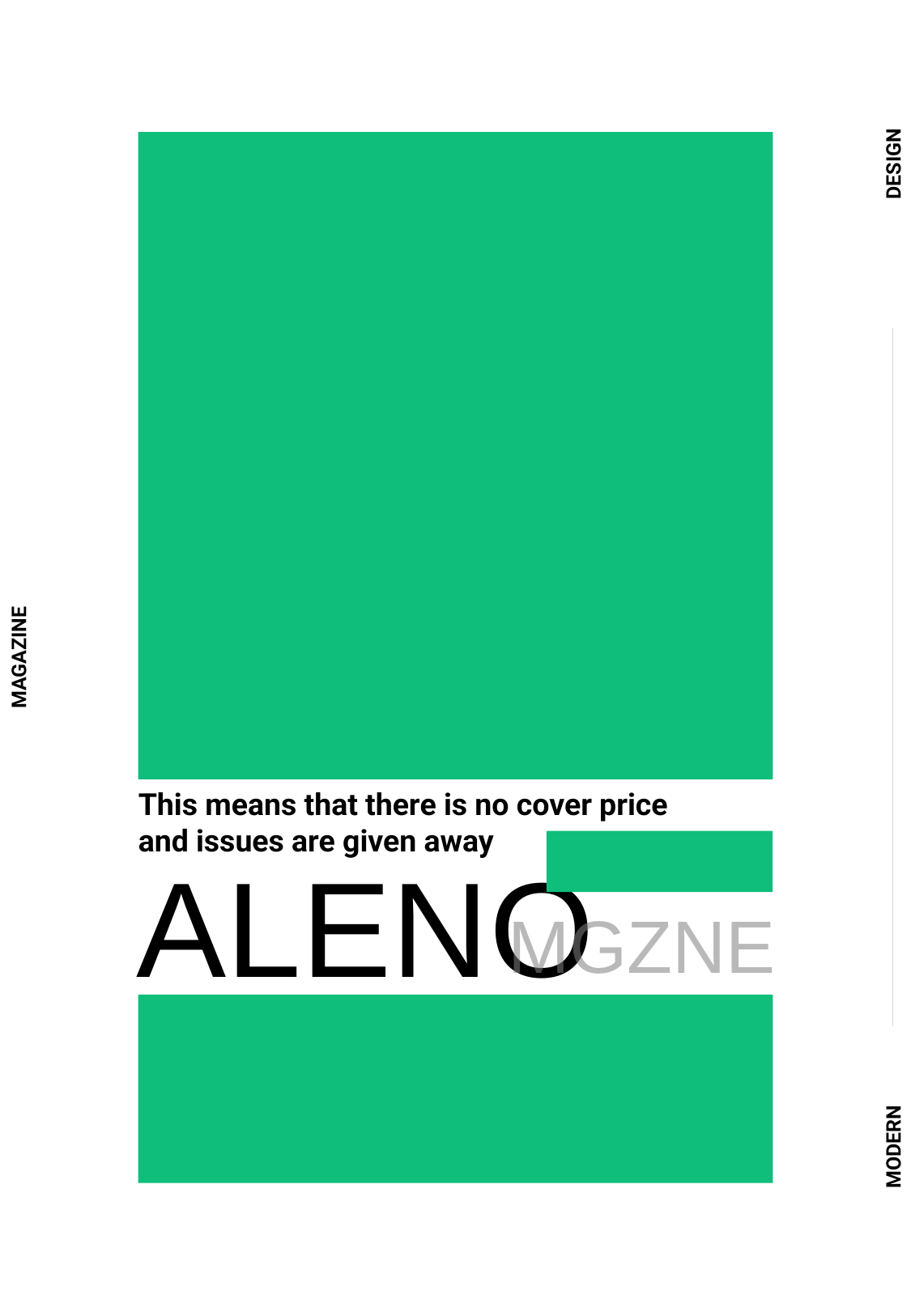

This means that there is no cover price and issues are given away

ALENO
MGZNE